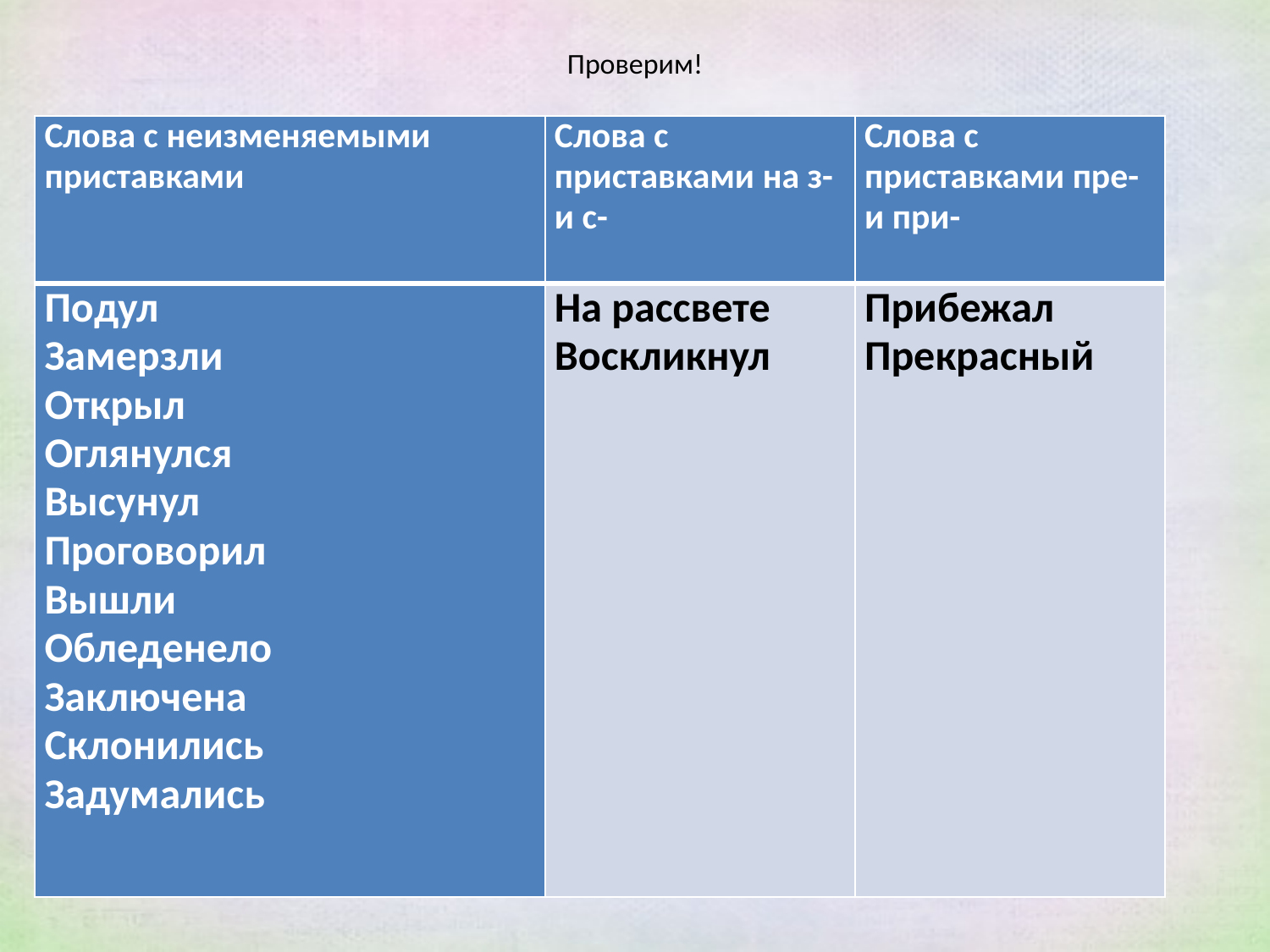

# Проверим!
| Слова с неизменяемыми приставками | Слова с приставками на з- и с- | Слова с приставками пре- и при- |
| --- | --- | --- |
| Подул Замерзли Открыл Оглянулся Высунул Проговорил Вышли Обледенело Заключена Склонились Задумались | На рассвете Воскликнул | Прибежал Прекрасный |